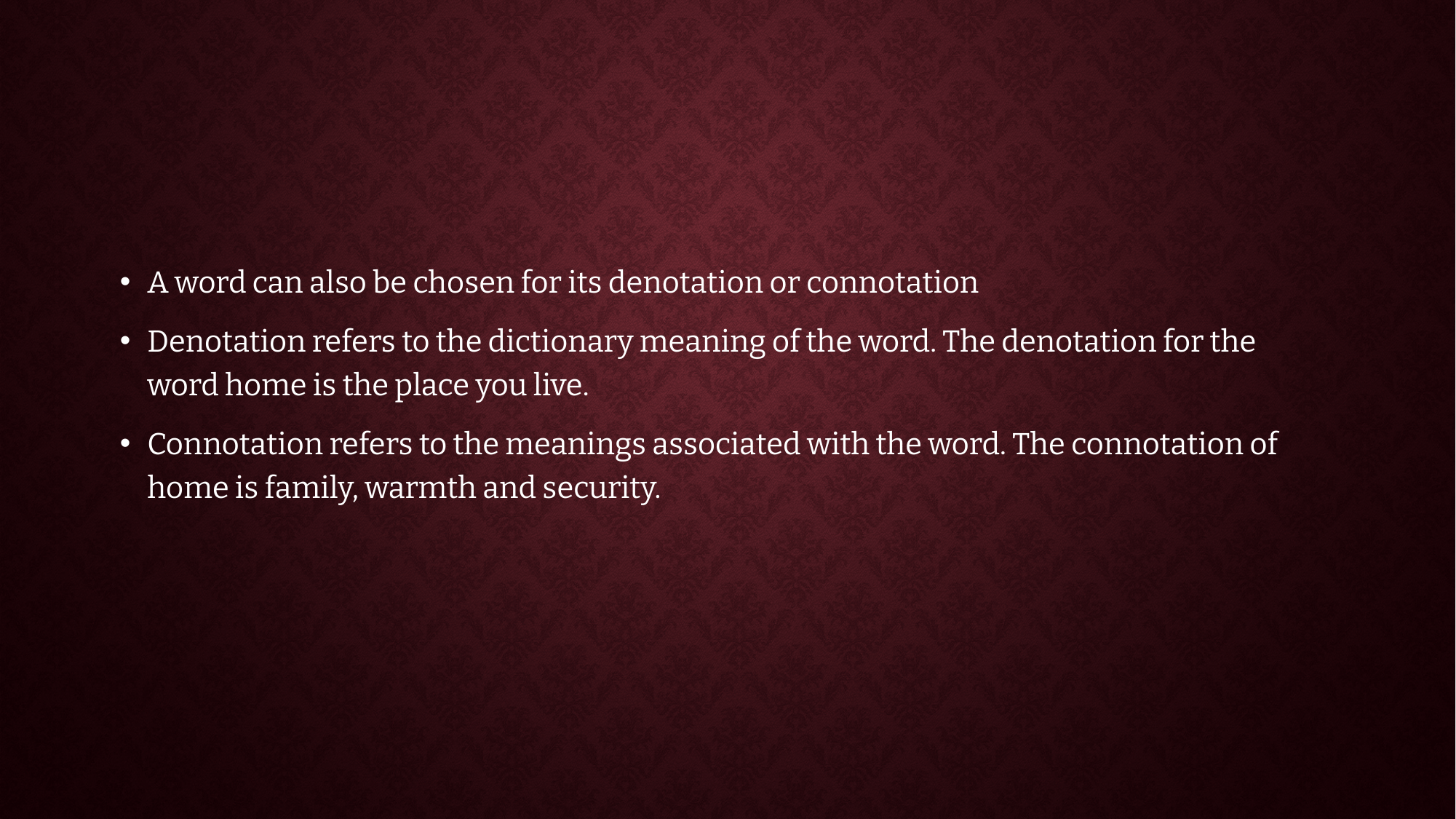

#
A word can also be chosen for its denotation or connotation
Denotation refers to the dictionary meaning of the word. The denotation for the word home is the place you live.
Connotation refers to the meanings associated with the word. The connotation of home is family, warmth and security.